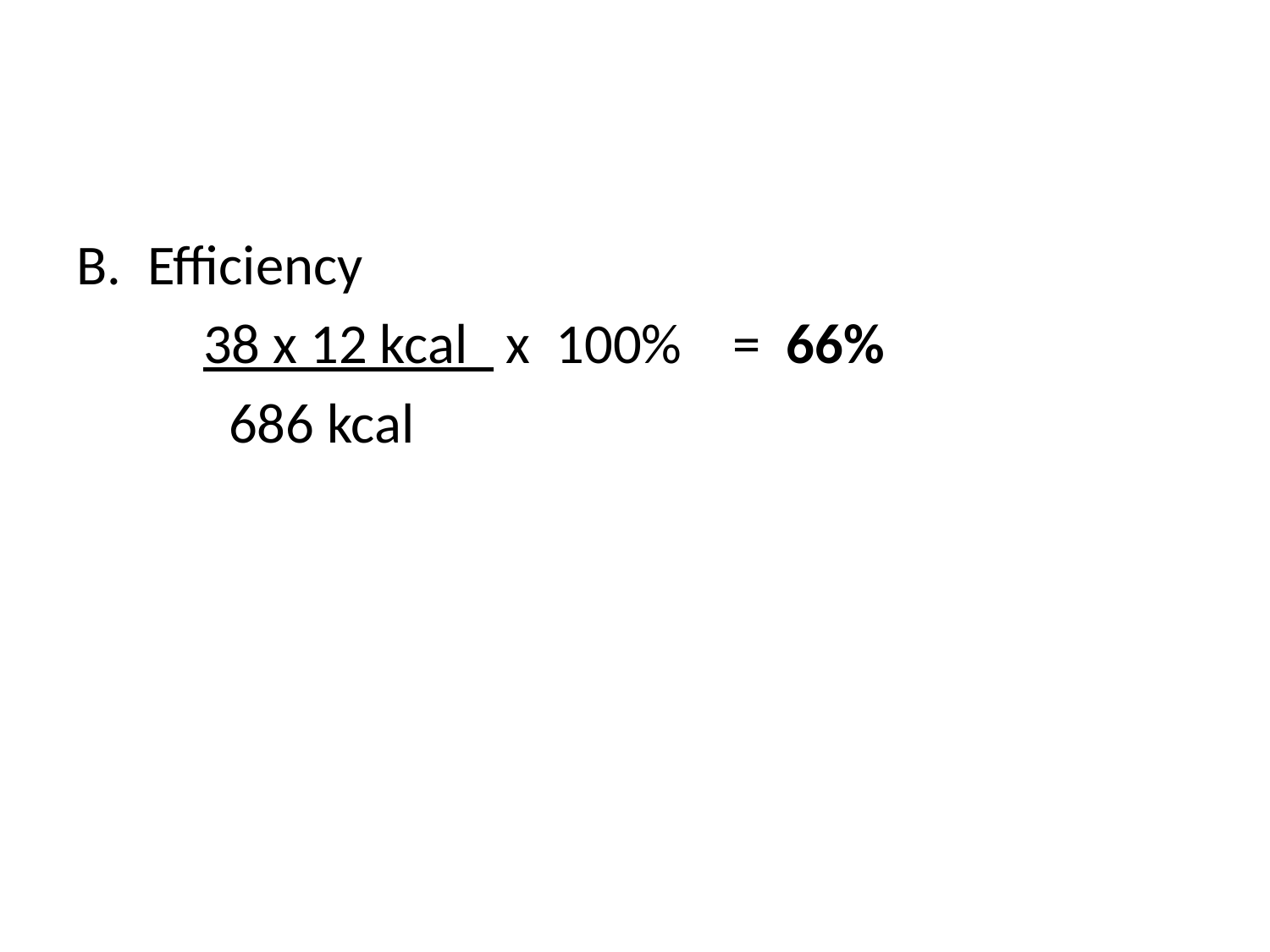

#
Efficiency
	38 x 12 kcal   x  100%    =  66%
            686 kcal